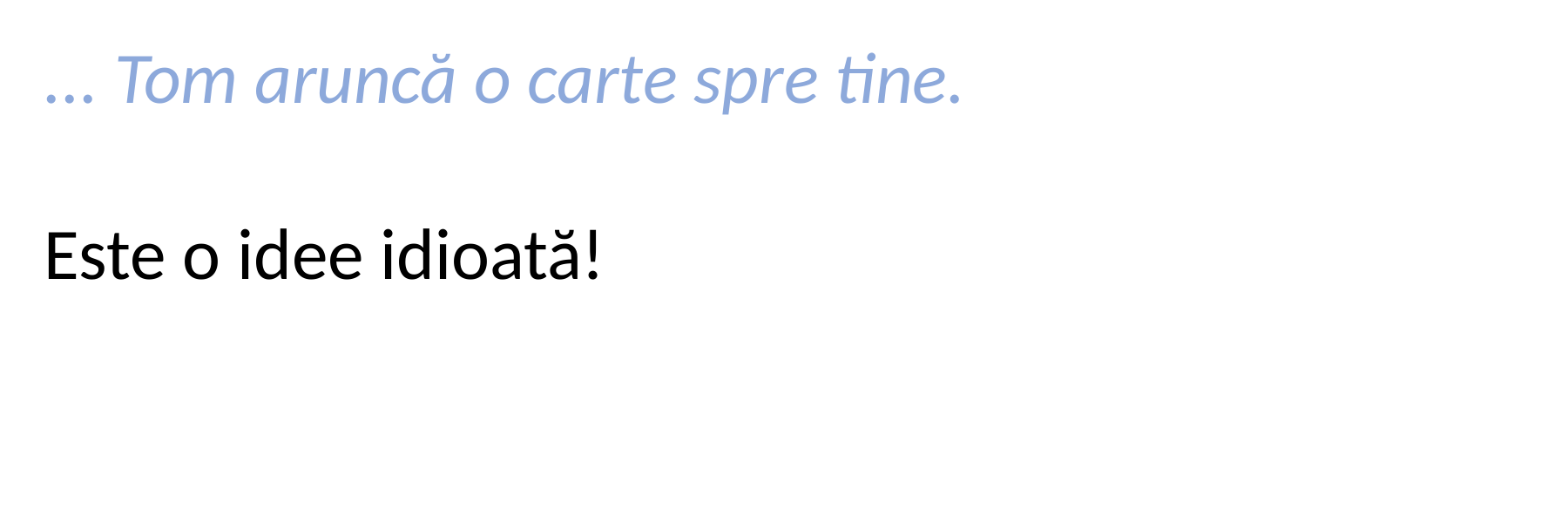

... Tom aruncă o carte spre tine.

Este o idee idioată!